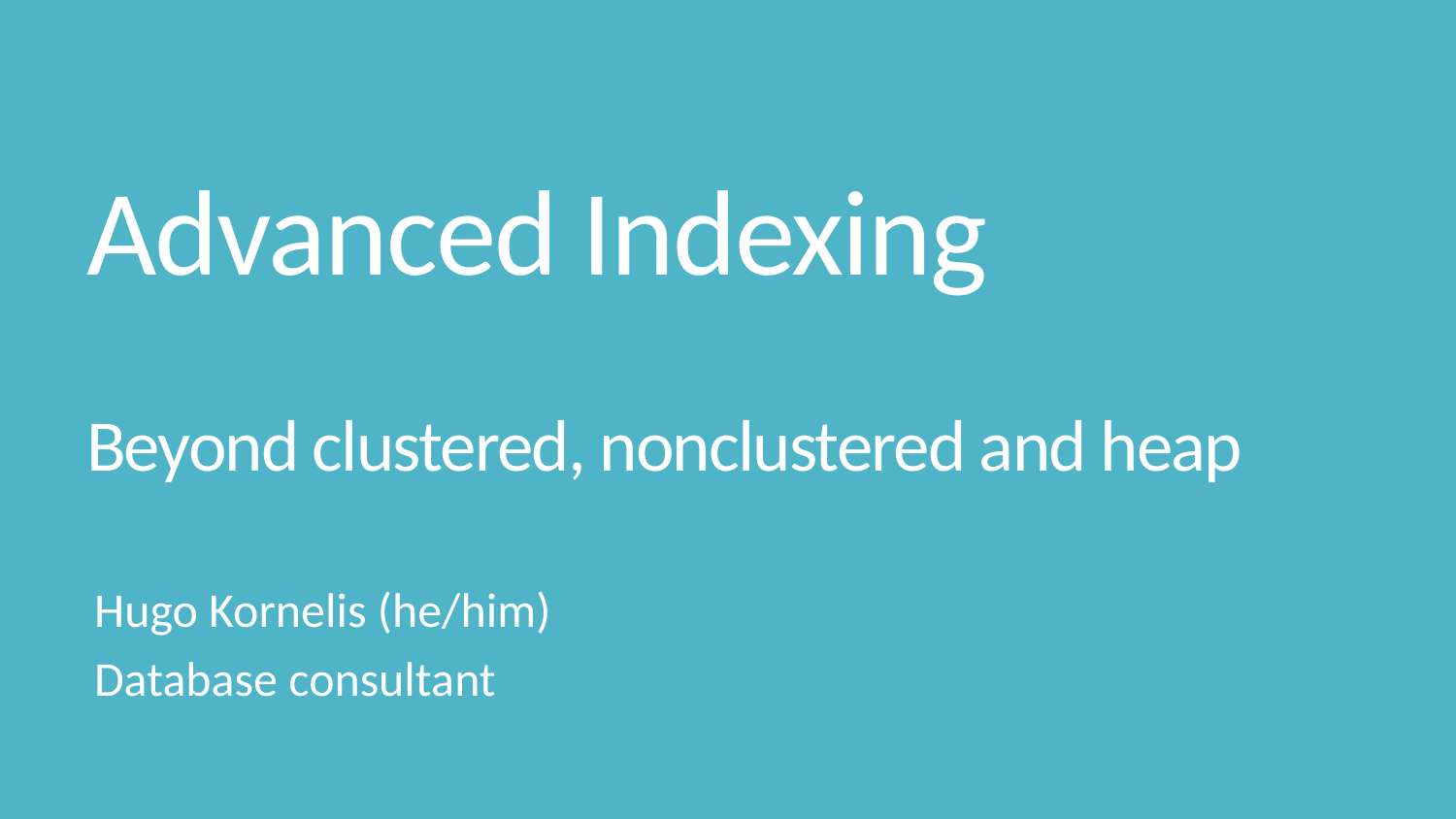

# Advanced Indexing Beyond clustered, nonclustered and heap

Hugo Kornelis (he/him)
Database consultant